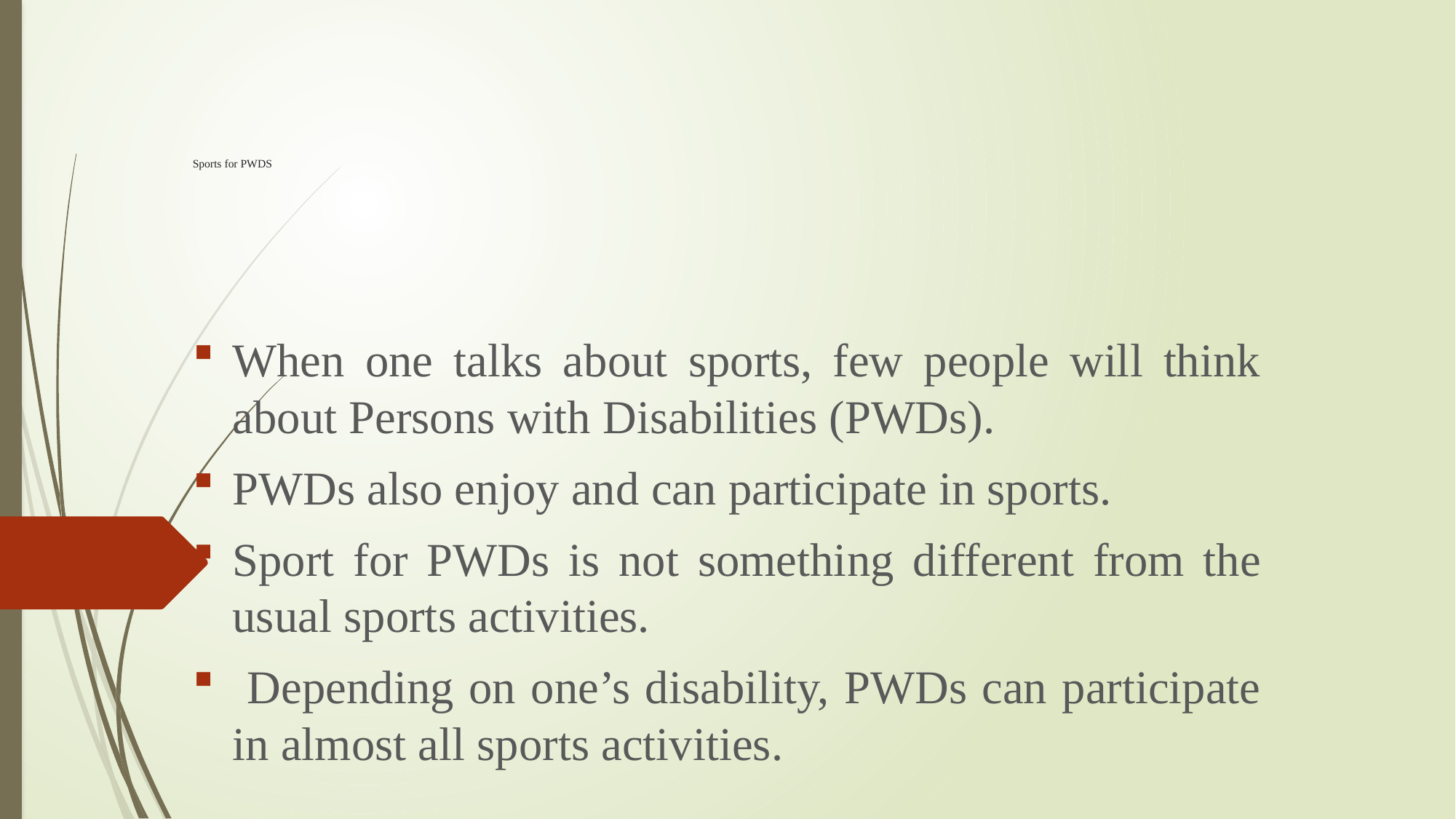

# Sports for PWDS
When one talks about sports, few people will think about Persons with Disabilities (PWDs).
PWDs also enjoy and can participate in sports.
Sport for PWDs is not something different from the usual sports activities.
 Depending on one’s disability, PWDs can participate in almost all sports activities.